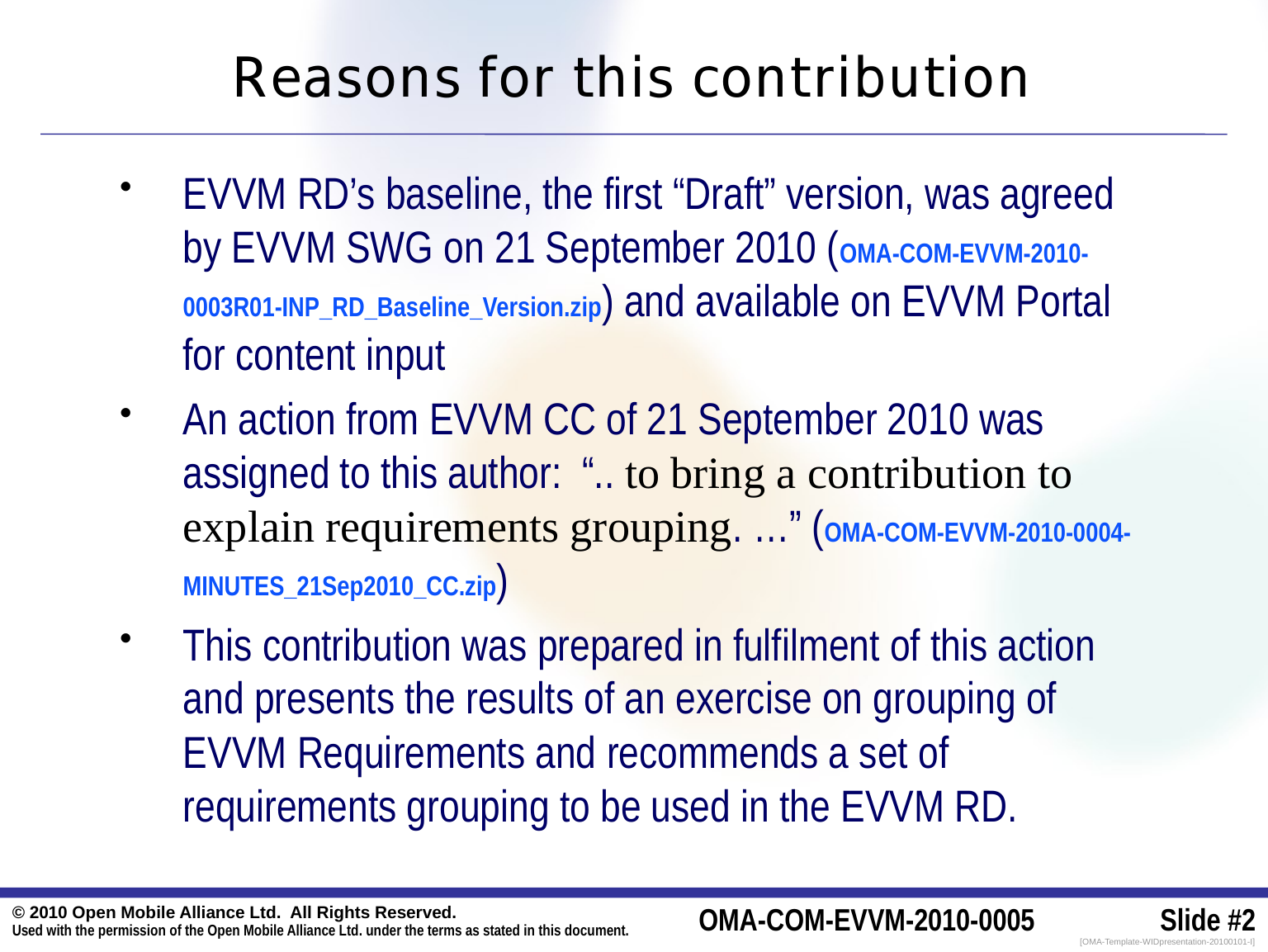

# Reasons for this contribution
EVVM RD’s baseline, the first “Draft” version, was agreed by EVVM SWG on 21 September 2010 (OMA-COM-EVVM-2010-0003R01-INP_RD_Baseline_Version.zip) and available on EVVM Portal for content input
An action from EVVM CC of 21 September 2010 was assigned to this author:  “.. to bring a contribution to explain requirements grouping. …” (OMA-COM-EVVM-2010-0004-MINUTES_21Sep2010_CC.zip)
This contribution was prepared in fulfilment of this action and presents the results of an exercise on grouping of EVVM Requirements and recommends a set of requirements grouping to be used in the EVVM RD.